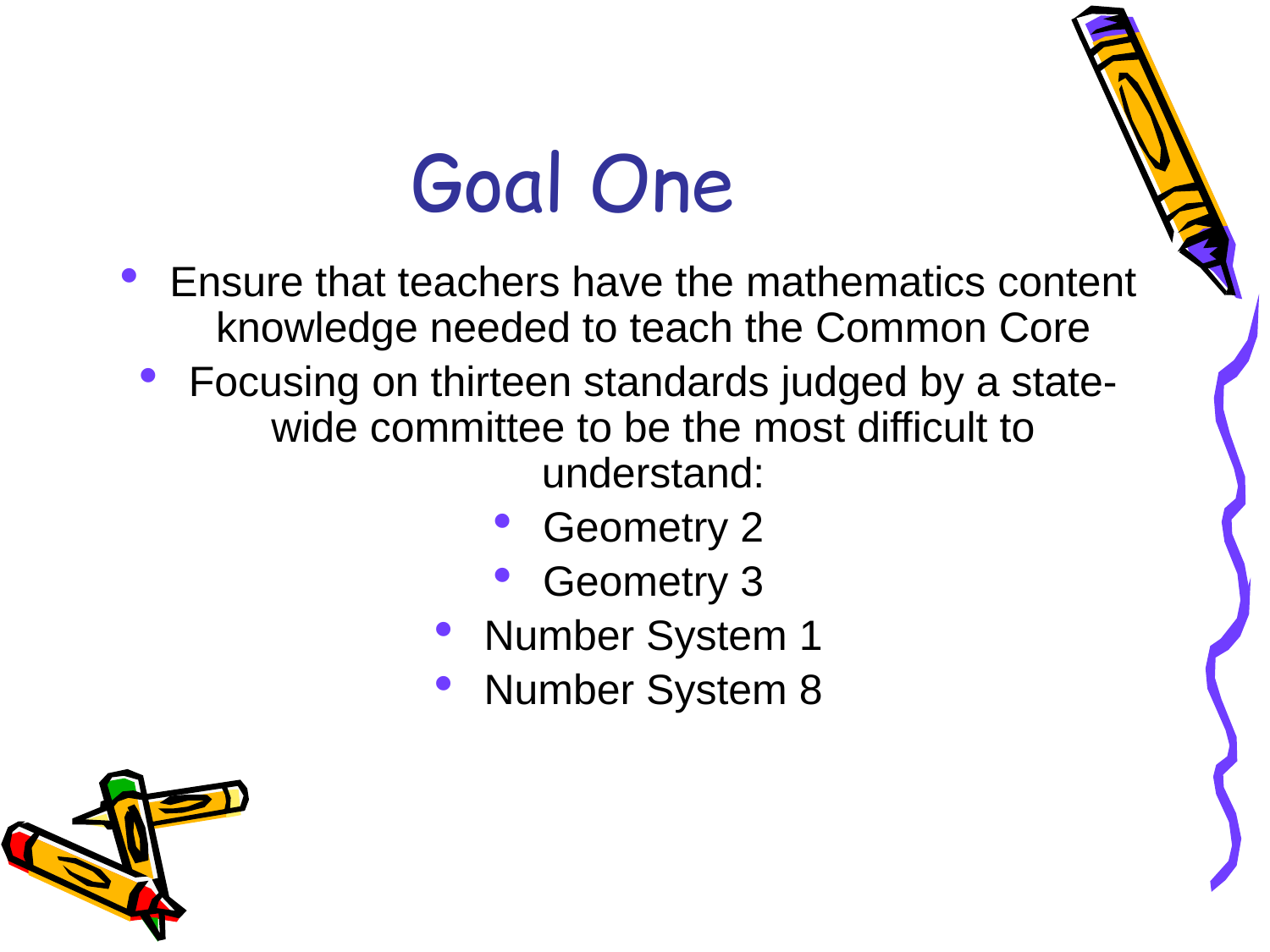

# Goal One
Ensure that teachers have the mathematics content knowledge needed to teach the Common Core
Focusing on thirteen standards judged by a state-wide committee to be the most difficult to understand:
Geometry 2
Geometry 3
Number System 1
Number System 8